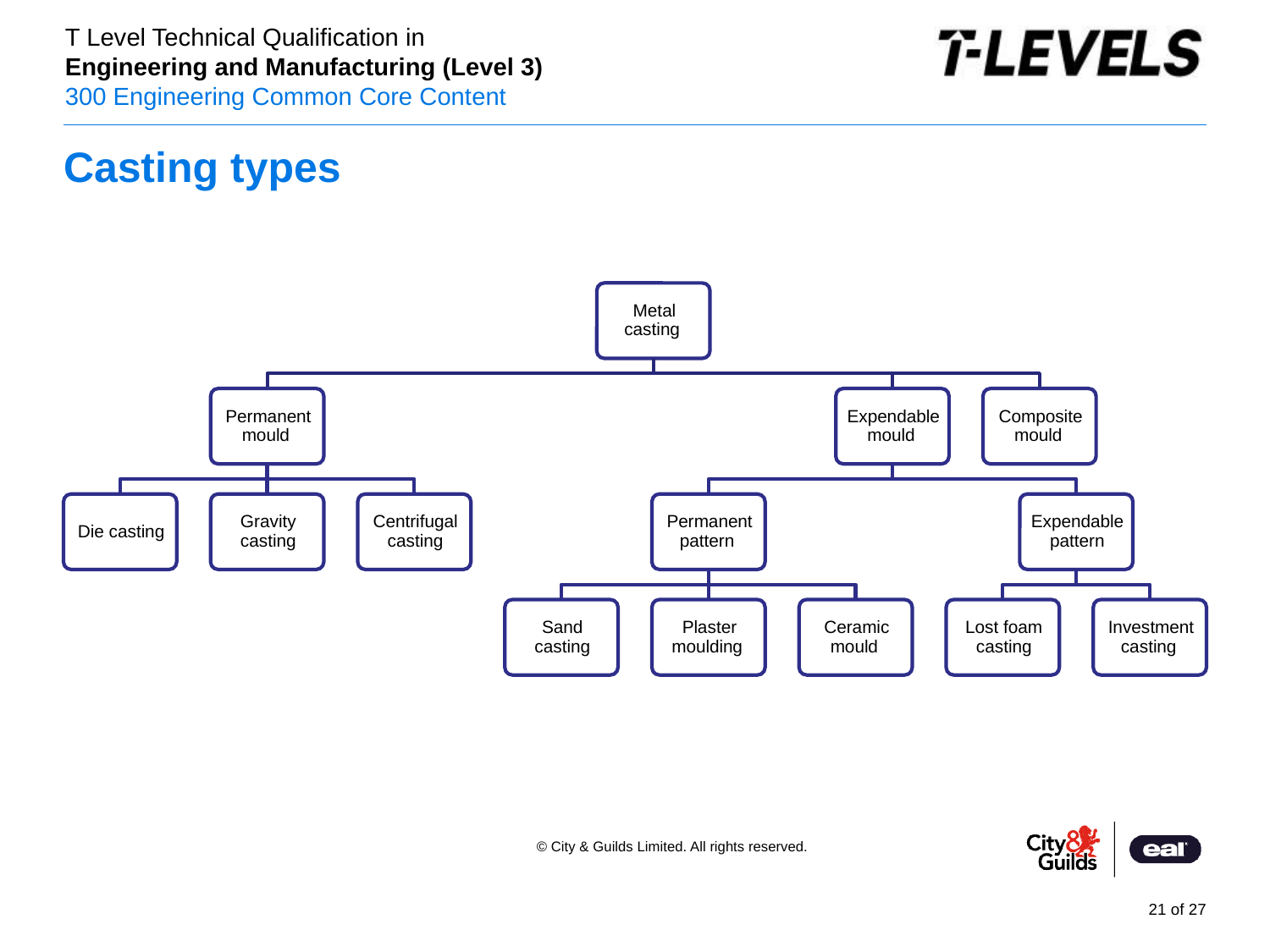

# Casting types
Metal casting
Permanent mould
Die casting
Gravity casting
Centrifugal casting
Expendable mould
Permanent pattern
Sand casting
Plaster moulding
Ceramic mould
Expendable pattern
Lost foam casting
Investment casting
Composite mould